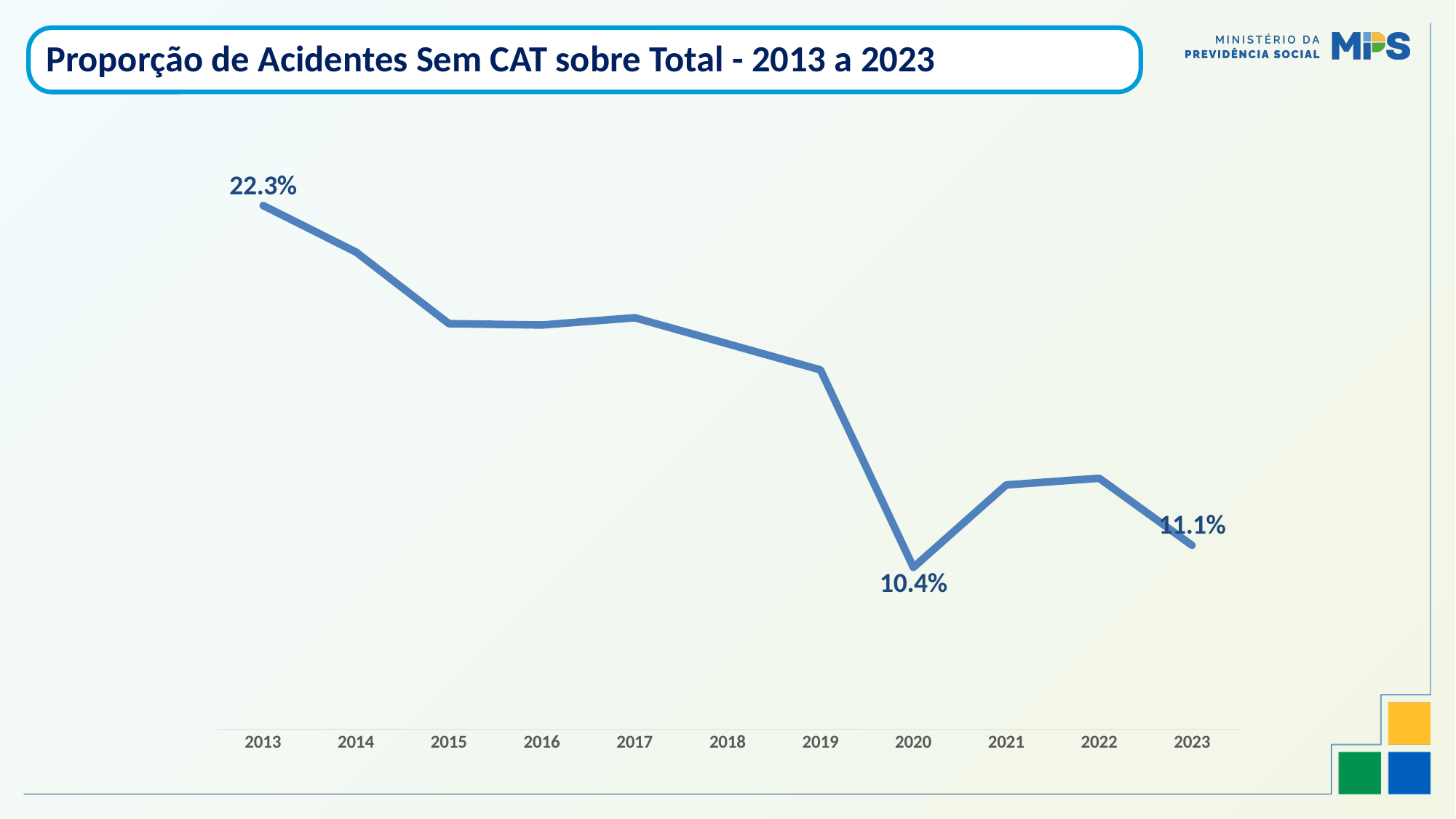

Proporção de Acidentes Sem CAT sobre Total - 2013 a 2023

### Chart

| Category |  |
|---|---|
| 2013 | 0.22318869338977818 |
| 2014 | 0.20780371247027243 |
| 2015 | 0.18417395188462335 |
| 2016 | 0.18371281329722383 |
| 2017 | 0.18612295696398662 |
| 2018 | 0.17751020874821039 |
| 2019 | 0.1688963410166361 |
| 2020 | 0.10365586596016935 |
| 2021 | 0.13087927166672692 |
| 2022 | 0.13309044934555694 |
| 2023 | 0.11091762413152627 |